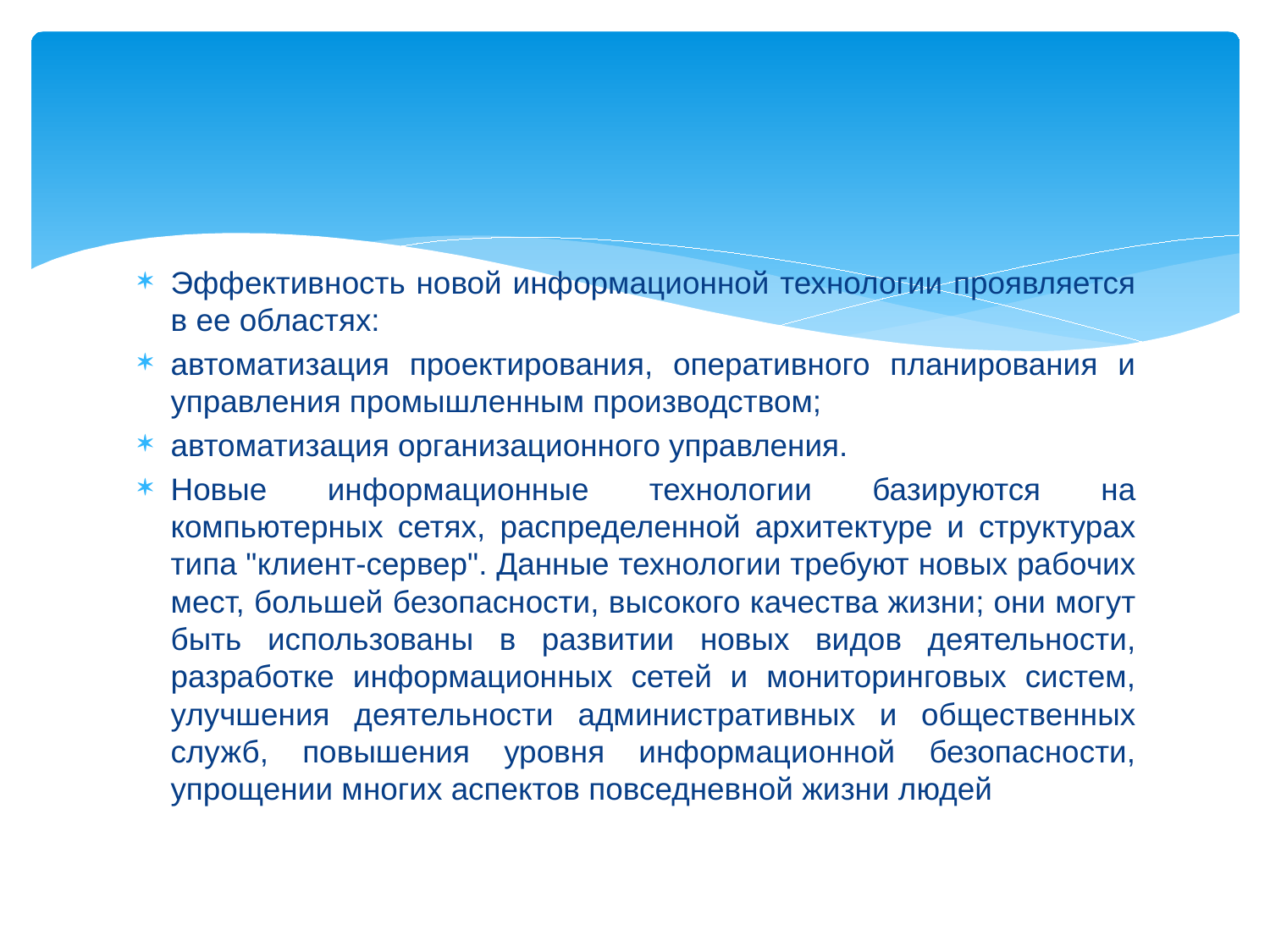

Эффективность новой информационной технологии проявляется в ее областях:
автоматизация проектирования, оперативного планирования и управления промышленным производством;
автоматизация организационного управления.
Новые информационные технологии базируются на компьютерных сетях, распределенной архитектуре и структурах типа "клиент-сервер". Данные технологии требуют новых рабочих мест, большей безопасности, высокого качества жизни; они могут быть использованы в развитии новых видов деятельности, разработке информационных сетей и мониторинговых систем, улучшения деятельности административных и общественных служб, повышения уровня информационной безопасности, упрощении многих аспектов повседневной жизни людей